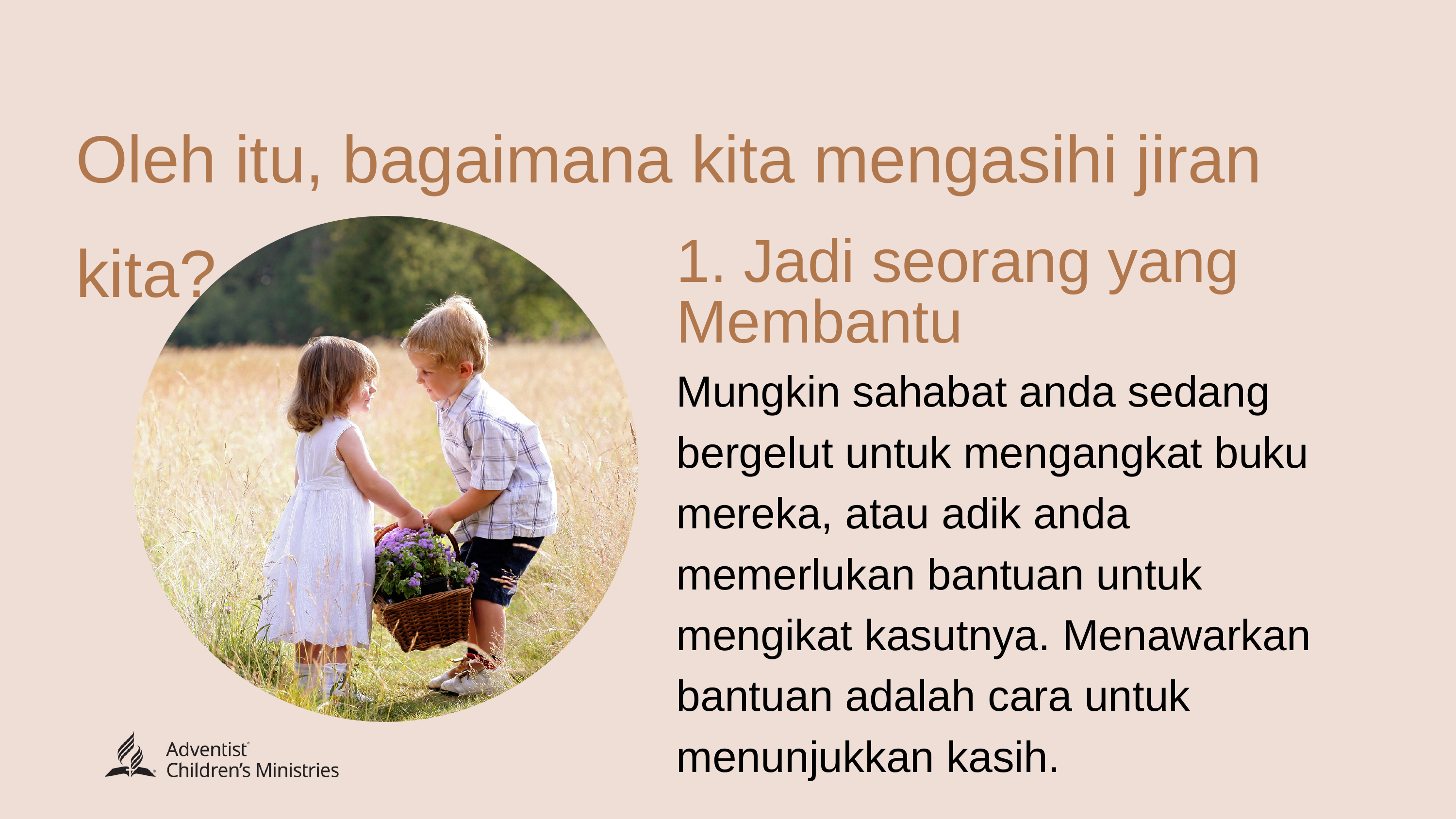

Oleh itu, bagaimana kita mengasihi jiran kita?

1. Jadi seorang yang Membantu
Mungkin sahabat anda sedang bergelut untuk mengangkat buku mereka, atau adik anda memerlukan bantuan untuk mengikat kasutnya. Menawarkan bantuan adalah cara untuk menunjukkan kasih.